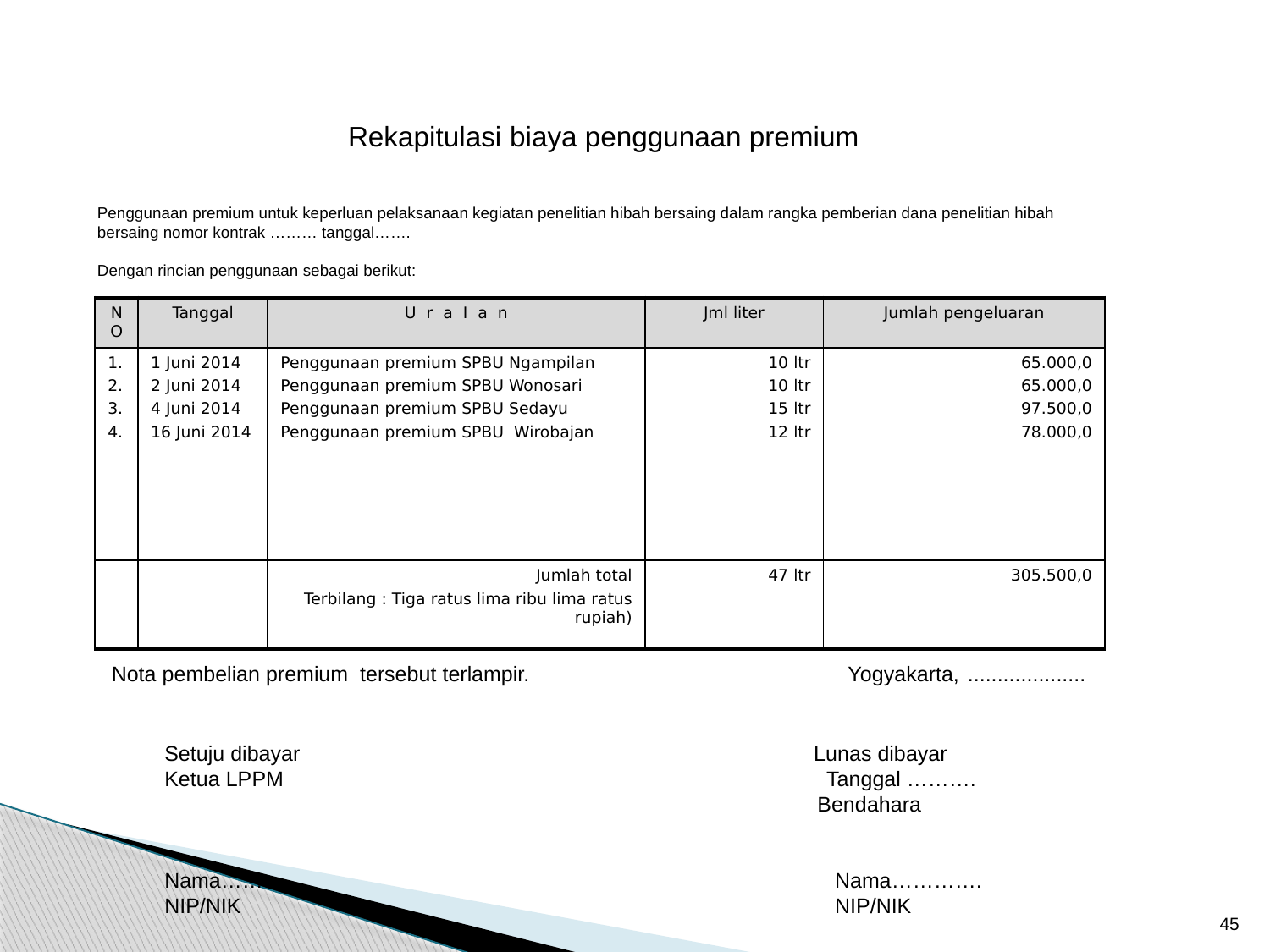

Rekapitulasi biaya penggunaan premium

Penggunaan premium untuk keperluan pelaksanaan kegiatan penelitian hibah bersaing dalam rangka pemberian dana penelitian hibah bersaing nomor kontrak ……… tanggal…….

Dengan rincian penggunaan sebagai berikut:

| NO | Tanggal | U r a I a n | Jml liter | Jumlah pengeluaran |
| --- | --- | --- | --- | --- |
| 1. 2. 3. 4. | 1 Juni 2014 2 Juni 2014 4 Juni 2014 16 Juni 2014 | Penggunaan premium SPBU Ngampilan Penggunaan premium SPBU Wonosari Penggunaan premium SPBU Sedayu Penggunaan premium SPBU Wirobajan | 10 ltr 10 ltr 15 ltr 12 ltr | 65.000,0 65.000,0 97.500,0 78.000,0 |
|  |  | Jumlah total Terbilang : Tiga ratus lima ribu lima ratus rupiah) | 47 ltr | 305.500,0 |
Nota pembelian premium  tersebut terlampir.                                                      Yogyakarta, ....................
Setuju dibayar                                                                                       Lunas dibayar
Ketua LPPM                                                                                            Tanggal ……….
					   Bendahara

Nama………..				      Nama………….
NIP/NIK					      NIP/NIK
45